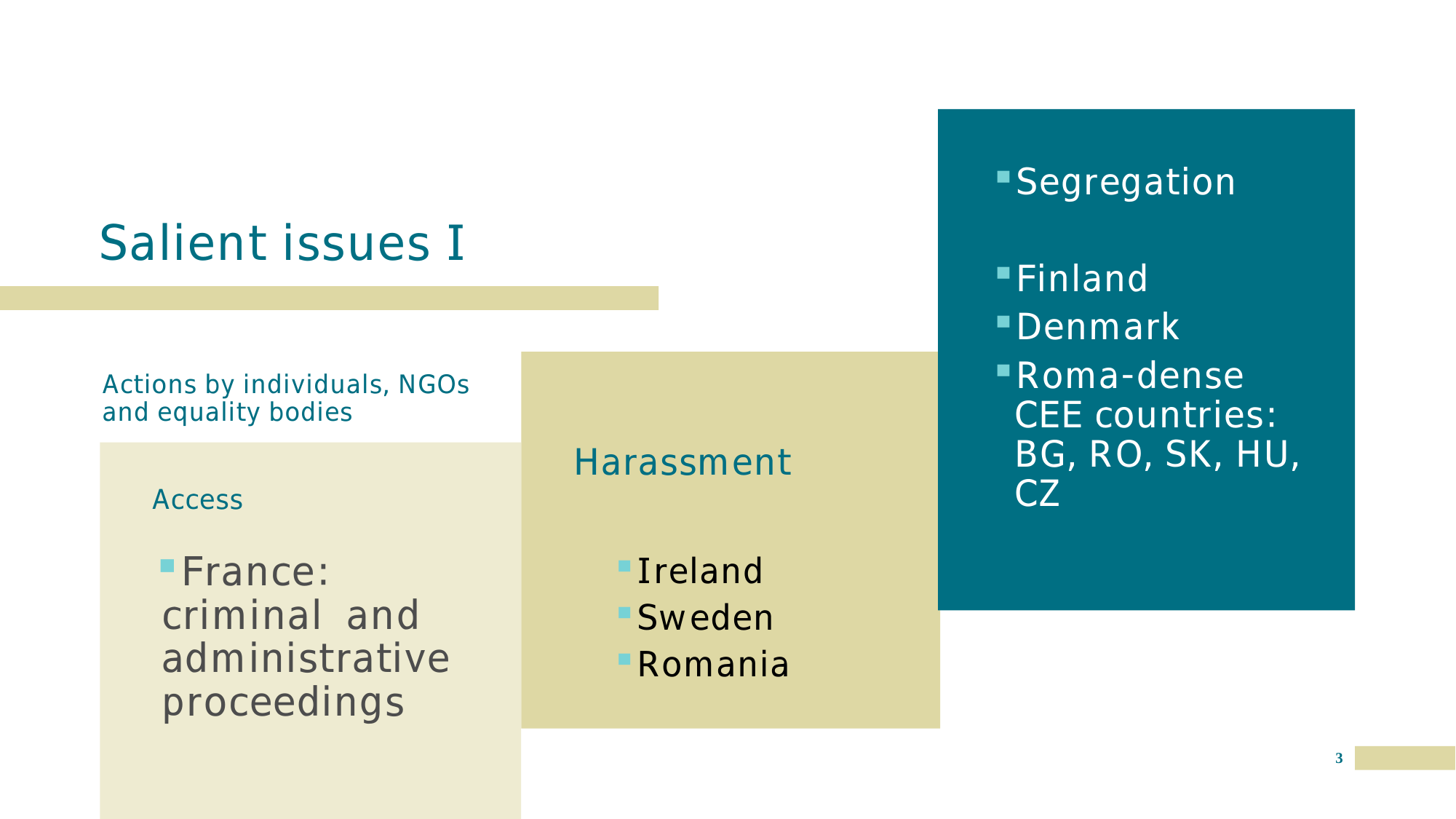

# Salient issues I
Segregation

Finland
Denmark
Roma-dense CEE countries: BG, RO, SK, HU, CZ

Actions by individuals, NGOs and equality bodies
Harassment
Access

Ireland
Sweden
Romania
France: criminal  and administrative proceedings
3